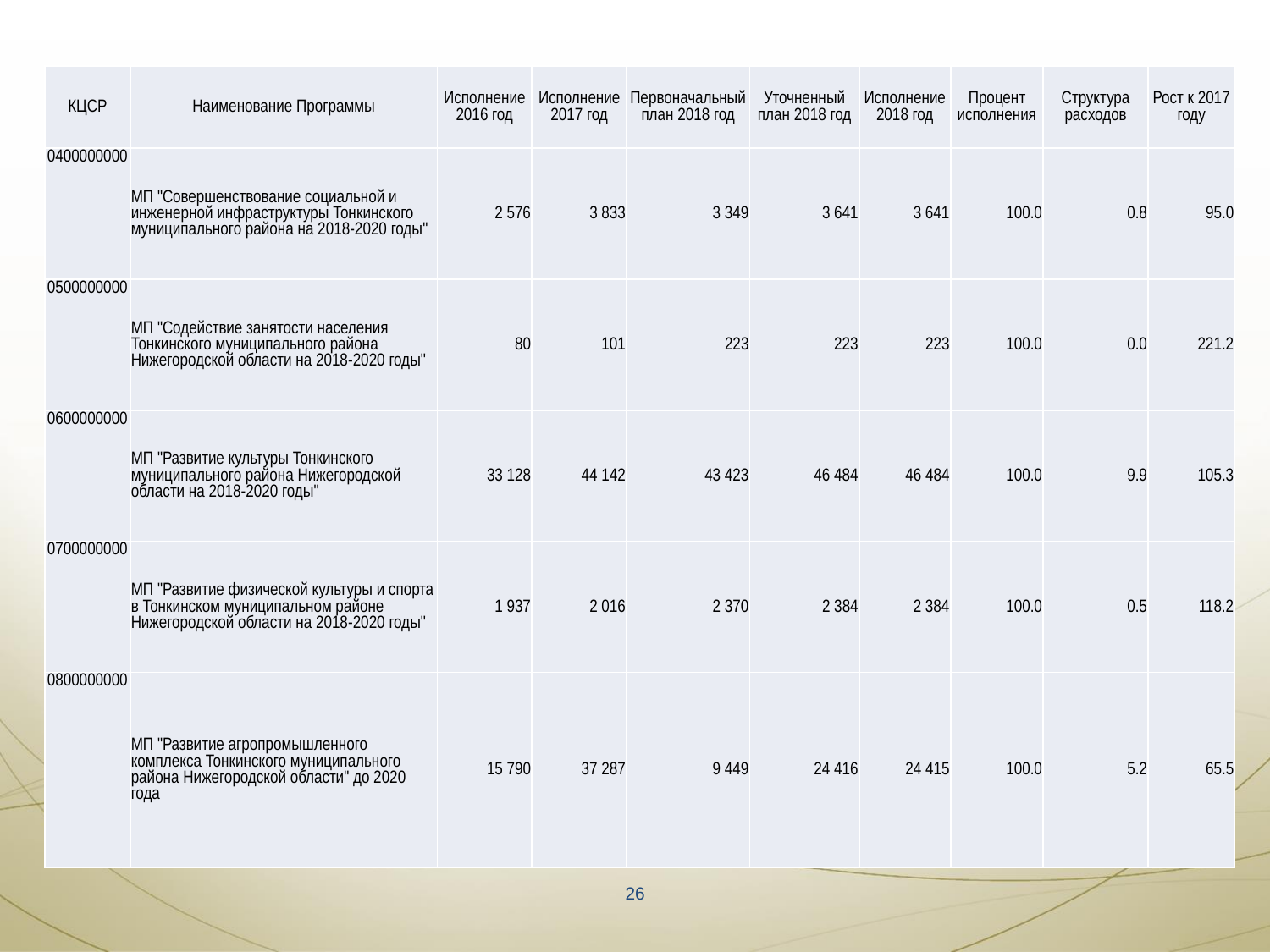

| КЦСР | Наименование Программы | Исполнение 2016 год | Исполнение 2017 год | Первоначальный план 2018 год | Уточненный план 2018 год | Исполнение 2018 год | Процент исполнения | Структура расходов | Рост к 2017 году |
| --- | --- | --- | --- | --- | --- | --- | --- | --- | --- |
| 0400000000 | МП "Совершенствование социальной и инженерной инфраструктуры Тонкинского муниципального района на 2018-2020 годы" | 2 576 | 3 833 | 3 349 | 3 641 | 3 641 | 100.0 | 0.8 | 95.0 |
| 0500000000 | МП "Содействие занятости населения Тонкинского муниципального района Нижегородской области на 2018-2020 годы" | 80 | 101 | 223 | 223 | 223 | 100.0 | 0.0 | 221.2 |
| 0600000000 | МП "Развитие культуры Тонкинского муниципального района Нижегородской области на 2018-2020 годы" | 33 128 | 44 142 | 43 423 | 46 484 | 46 484 | 100.0 | 9.9 | 105.3 |
| 0700000000 | МП "Развитие физической культуры и спорта в Тонкинском муниципальном районе Нижегородской области на 2018-2020 годы" | 1 937 | 2 016 | 2 370 | 2 384 | 2 384 | 100.0 | 0.5 | 118.2 |
| 0800000000 | МП "Развитие агропромышленного комплекса Тонкинского муниципального района Нижегородской области" до 2020 года | 15 790 | 37 287 | 9 449 | 24 416 | 24 415 | 100.0 | 5.2 | 65.5 |

26